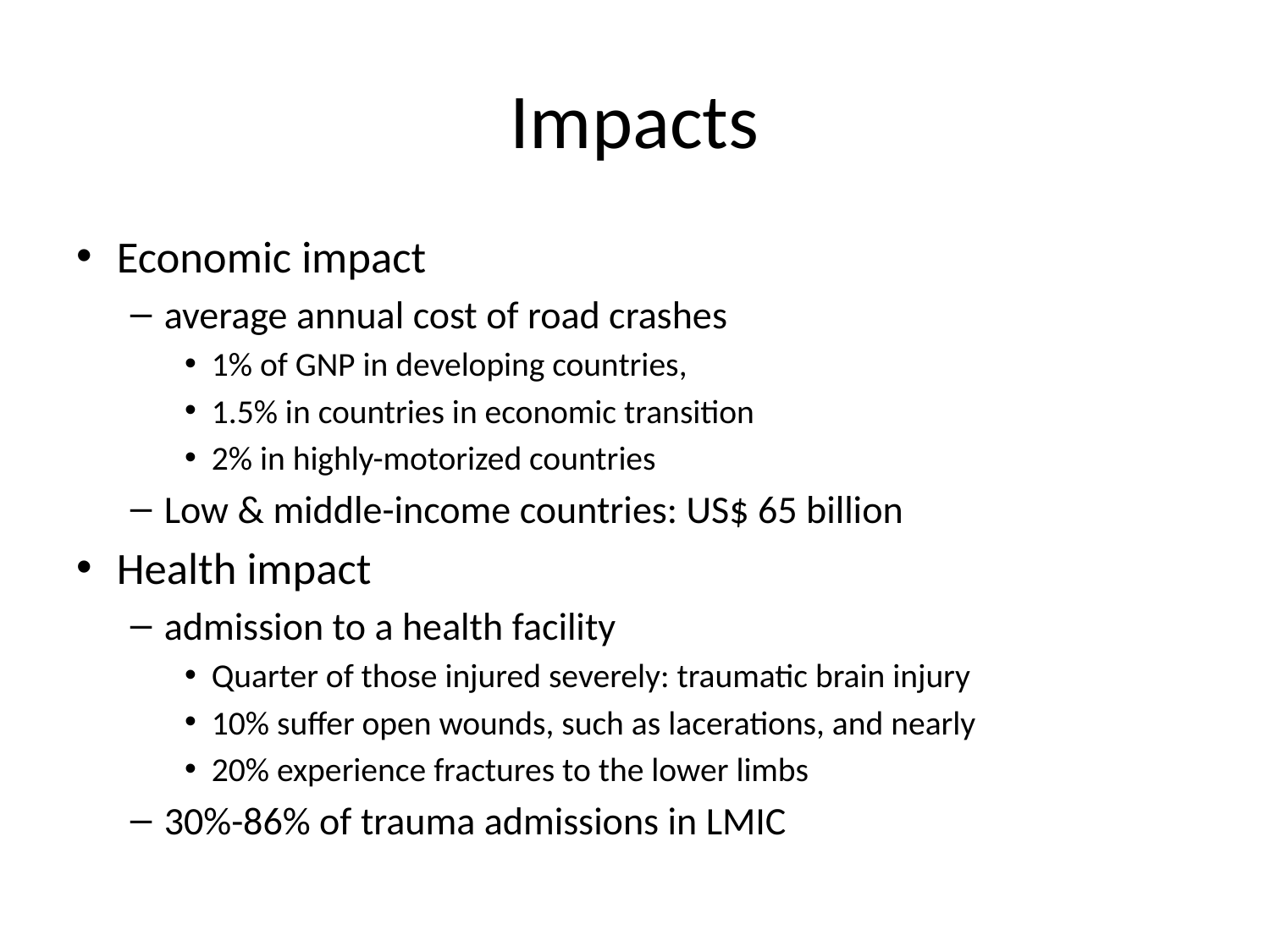

# Impacts
Economic impact
average annual cost of road crashes
1% of GNP in developing countries,
1.5% in countries in economic transition
2% in highly-motorized countries
Low & middle-income countries: US$ 65 billion
Health impact
admission to a health facility
Quarter of those injured severely: traumatic brain injury
10% suffer open wounds, such as lacerations, and nearly
20% expe­rience fractures to the lower limbs
30%-86% of trauma admissions in LMIC